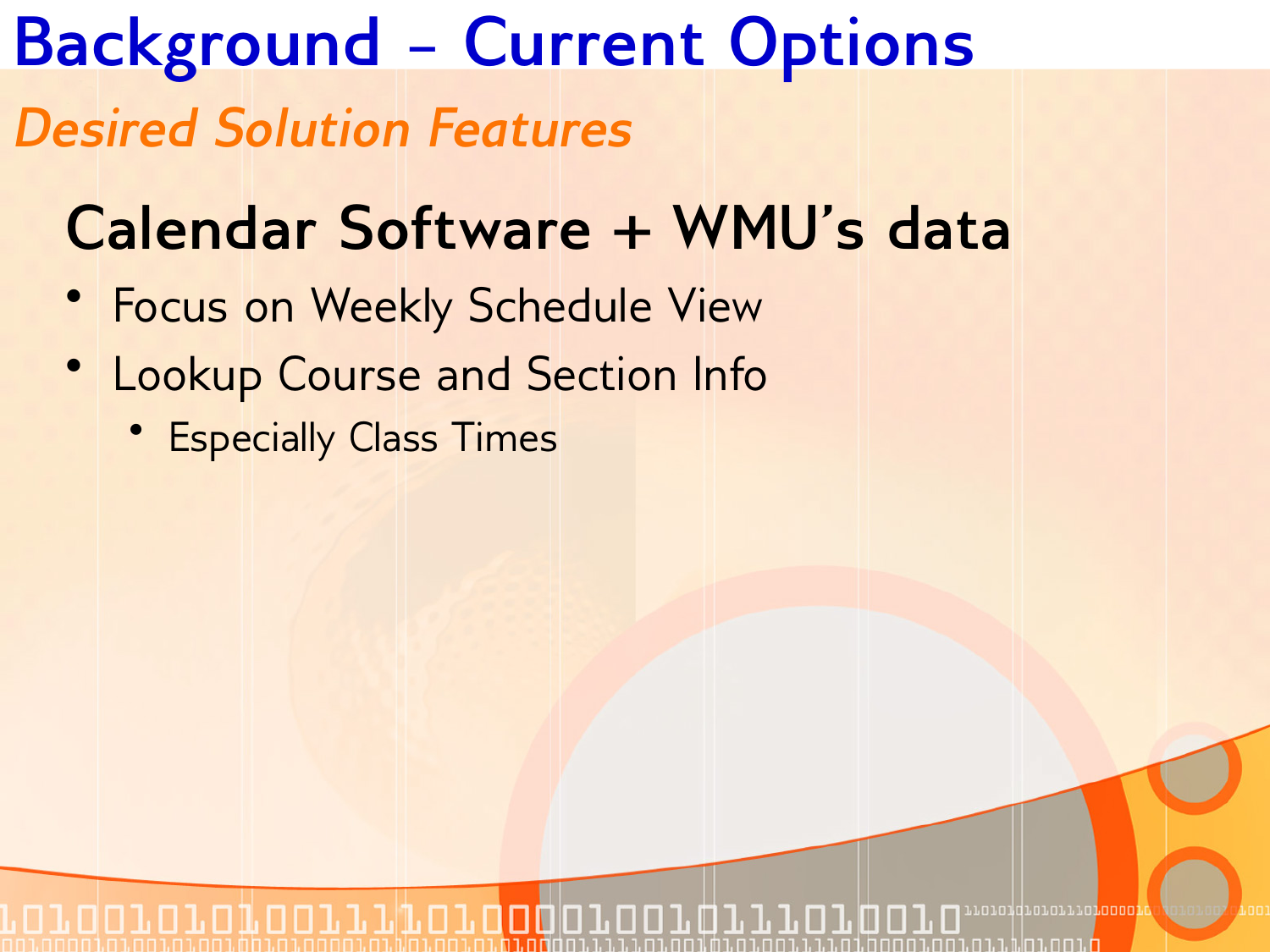

# Background – Current Options
Desired Solution Features
Calendar Software + WMU’s data
Focus on Weekly Schedule View
Lookup Course and Section Info
Especially Class Times